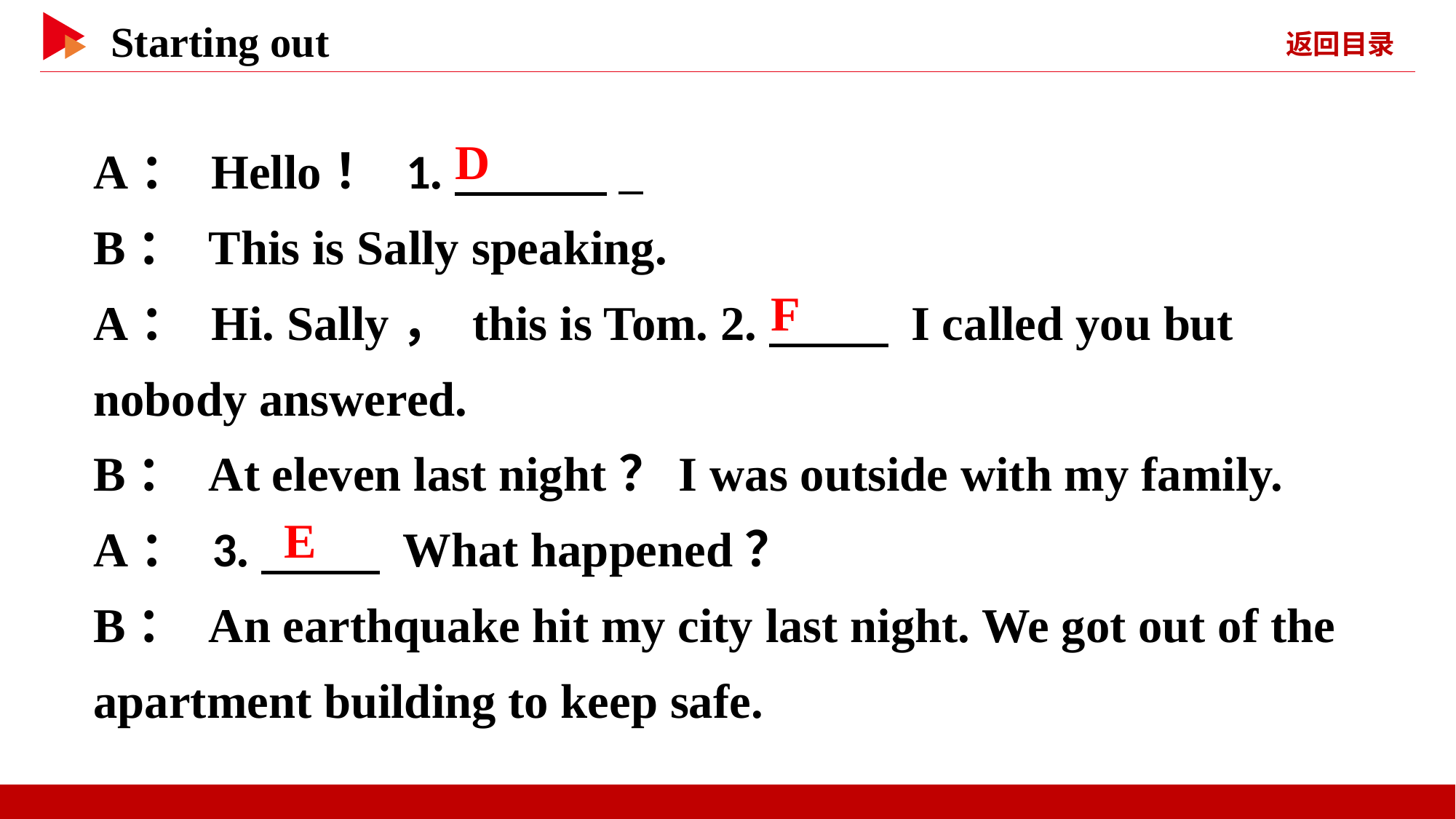

A： Hello！ 1.　  　   _
B： This is Sally speaking.
A： Hi. Sally， this is Tom. 2.　  　 I called you but nobody answered.
B： At eleven last night？I was outside with my family.
A： 3.　  　 What happened？
B： An earthquake hit my city last night. We got out of the apartment building to keep safe.
　D
　F
　E